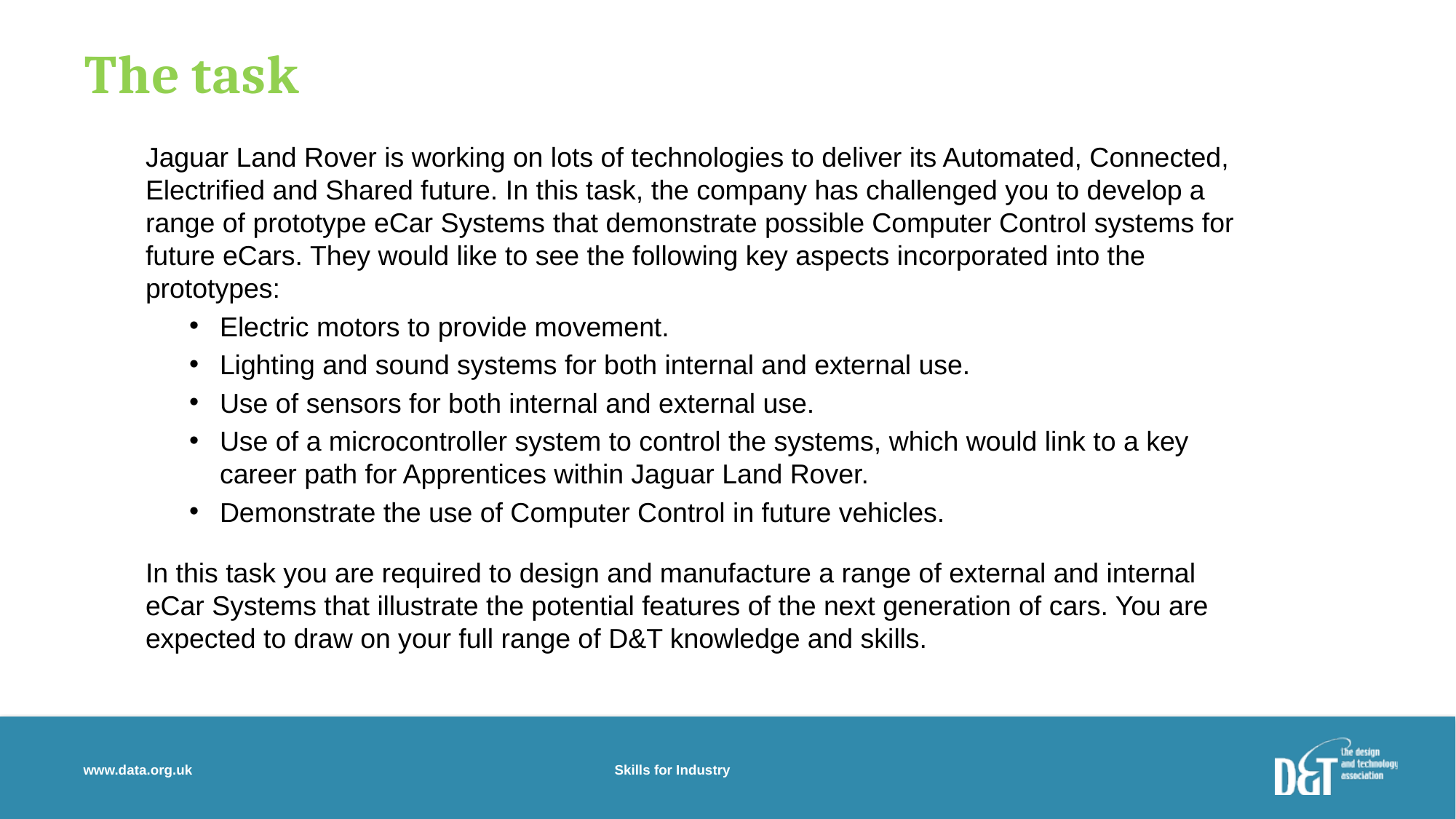

# The task
Jaguar Land Rover is working on lots of technologies to deliver its Automated, Connected, Electrified and Shared future. In this task, the company has challenged you to develop a range of prototype eCar Systems that demonstrate possible Computer Control systems for future eCars. They would like to see the following key aspects incorporated into the prototypes:
Electric motors to provide movement.
Lighting and sound systems for both internal and external use.
Use of sensors for both internal and external use.
Use of a microcontroller system to control the systems, which would link to a key career path for Apprentices within Jaguar Land Rover.
Demonstrate the use of Computer Control in future vehicles.

In this task you are required to design and manufacture a range of external and internal eCar Systems that illustrate the potential features of the next generation of cars. You are expected to draw on your full range of D&T knowledge and skills.